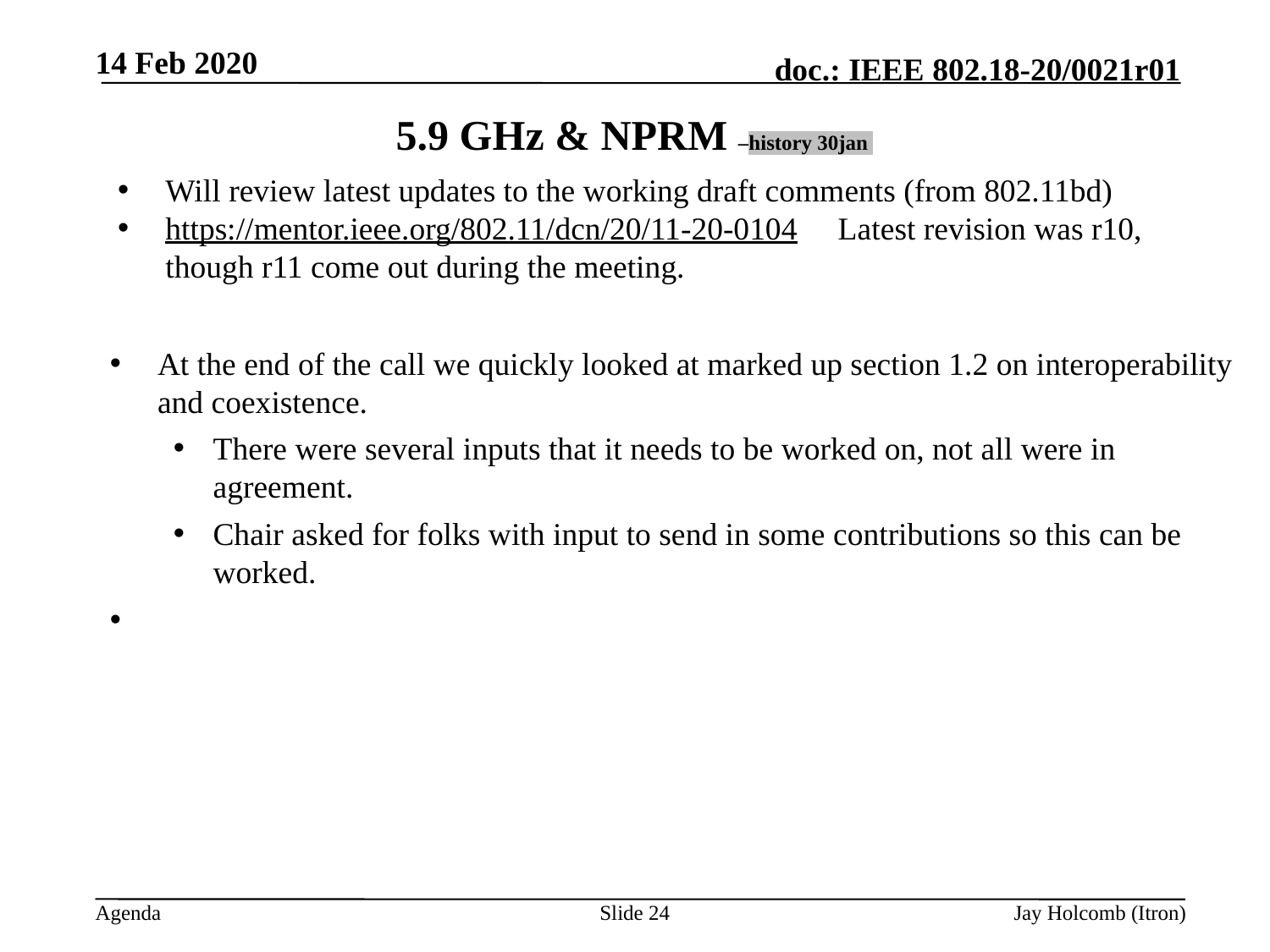

14 Feb 2020
# 5.9 GHz & NPRM –history 30jan
Will review latest updates to the working draft comments (from 802.11bd)
https://mentor.ieee.org/802.11/dcn/20/11-20-0104     Latest revision was r10, though r11 come out during the meeting.

At the end of the call we quickly looked at marked up section 1.2 on interoperability and coexistence.
There were several inputs that it needs to be worked on, not all were in agreement.
Chair asked for folks with input to send in some contributions so this can be worked.

Slide 24
Jay Holcomb (Itron)